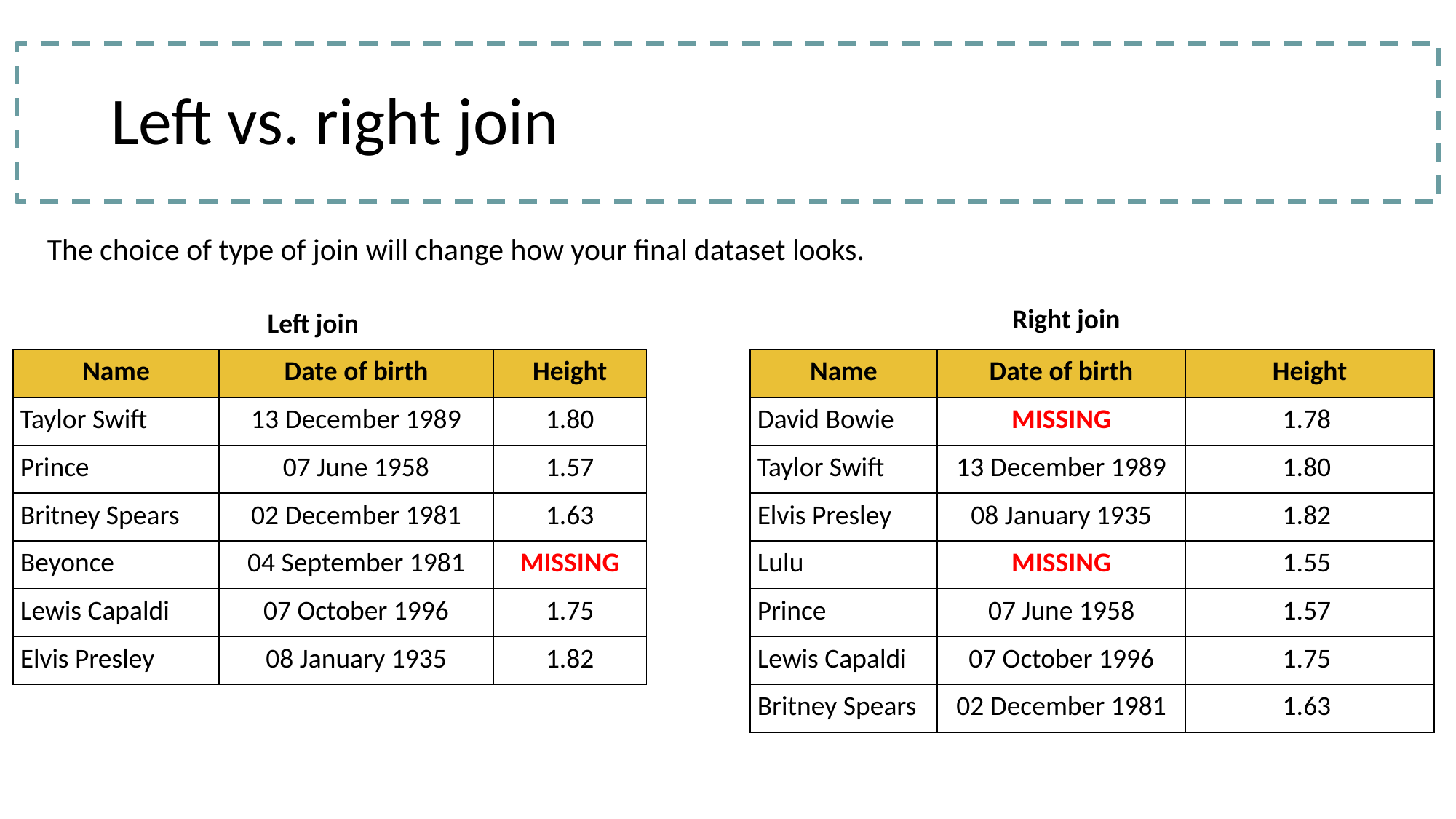

# Left vs. right join
The choice of type of join will change how your final dataset looks.
Right join
Left join
| Name | Date of birth | Height |
| --- | --- | --- |
| Taylor Swift | 13 December 1989 | 1.80 |
| Prince | 07 June 1958 | 1.57 |
| Britney Spears | 02 December 1981 | 1.63 |
| Beyonce | 04 September 1981 | MISSING |
| Lewis Capaldi | 07 October 1996 | 1.75 |
| Elvis Presley | 08 January 1935 | 1.82 |
| Name | Date of birth | Height |
| --- | --- | --- |
| David Bowie | MISSING | 1.78 |
| Taylor Swift | 13 December 1989 | 1.80 |
| Elvis Presley | 08 January 1935 | 1.82 |
| Lulu | MISSING | 1.55 |
| Prince | 07 June 1958 | 1.57 |
| Lewis Capaldi | 07 October 1996 | 1.75 |
| Britney Spears | 02 December 1981 | 1.63 |